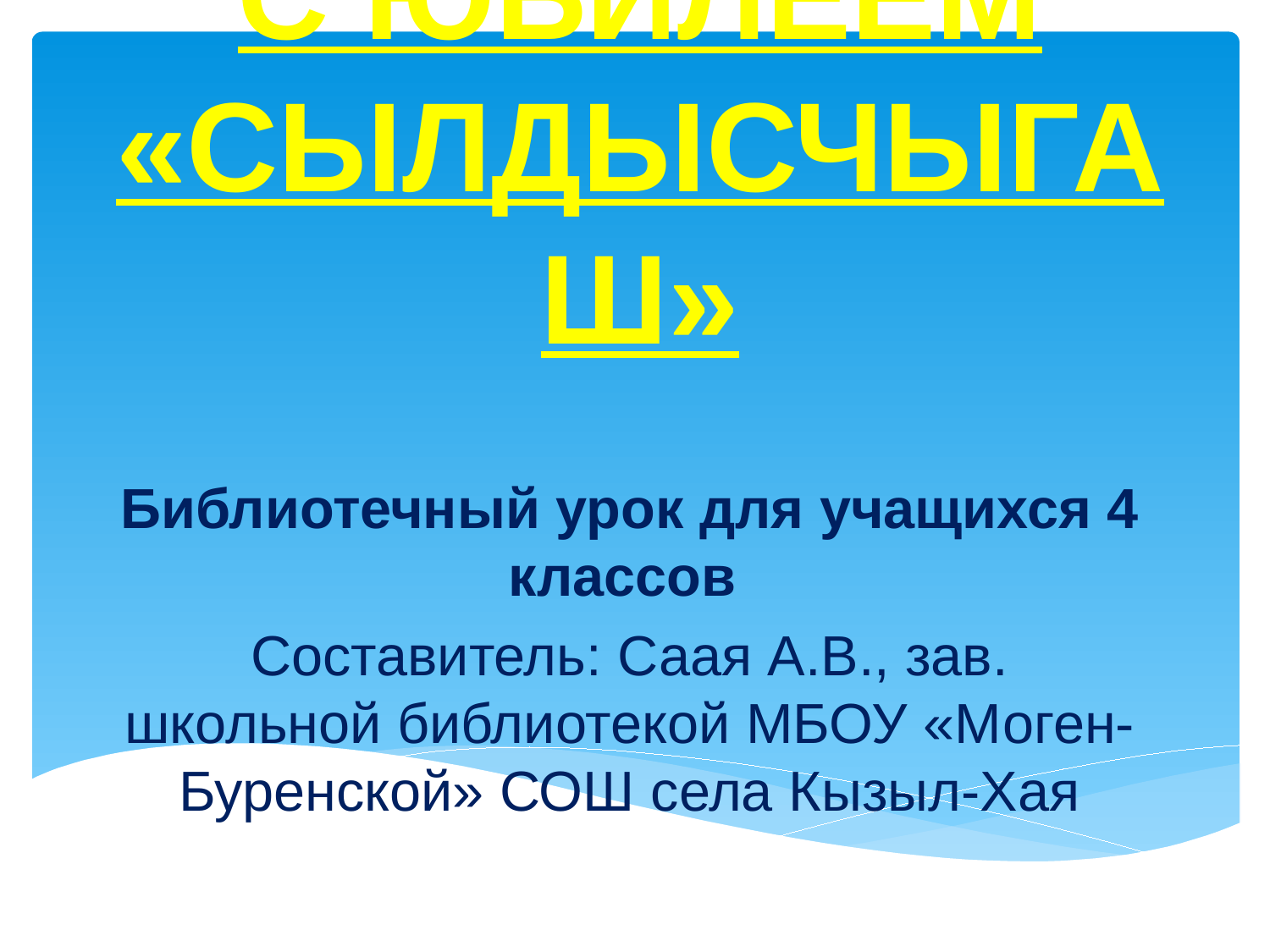

# С ЮБИЛЕЕМ «СЫЛДЫСЧЫГАШ»
Библиотечный урок для учащихся 4 классов
Составитель: Саая А.В., зав. школьной библиотекой МБОУ «Моген-Буренской» СОШ села Кызыл-Хая